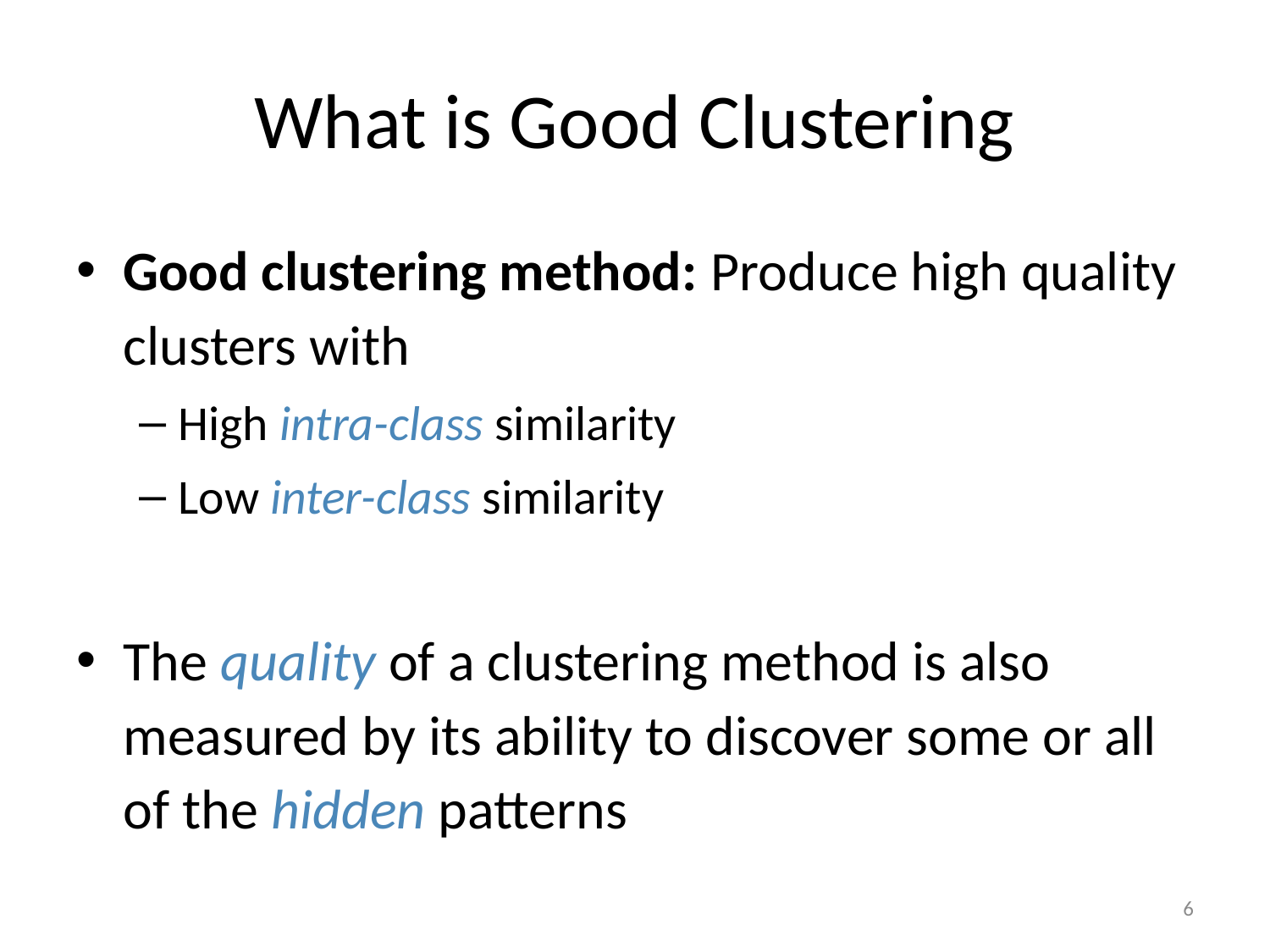

# What is Good Clustering
Good clustering method: Produce high quality clusters with
High intra-class similarity
Low inter-class similarity

The quality of a clustering method is also measured by its ability to discover some or all of the hidden patterns
6